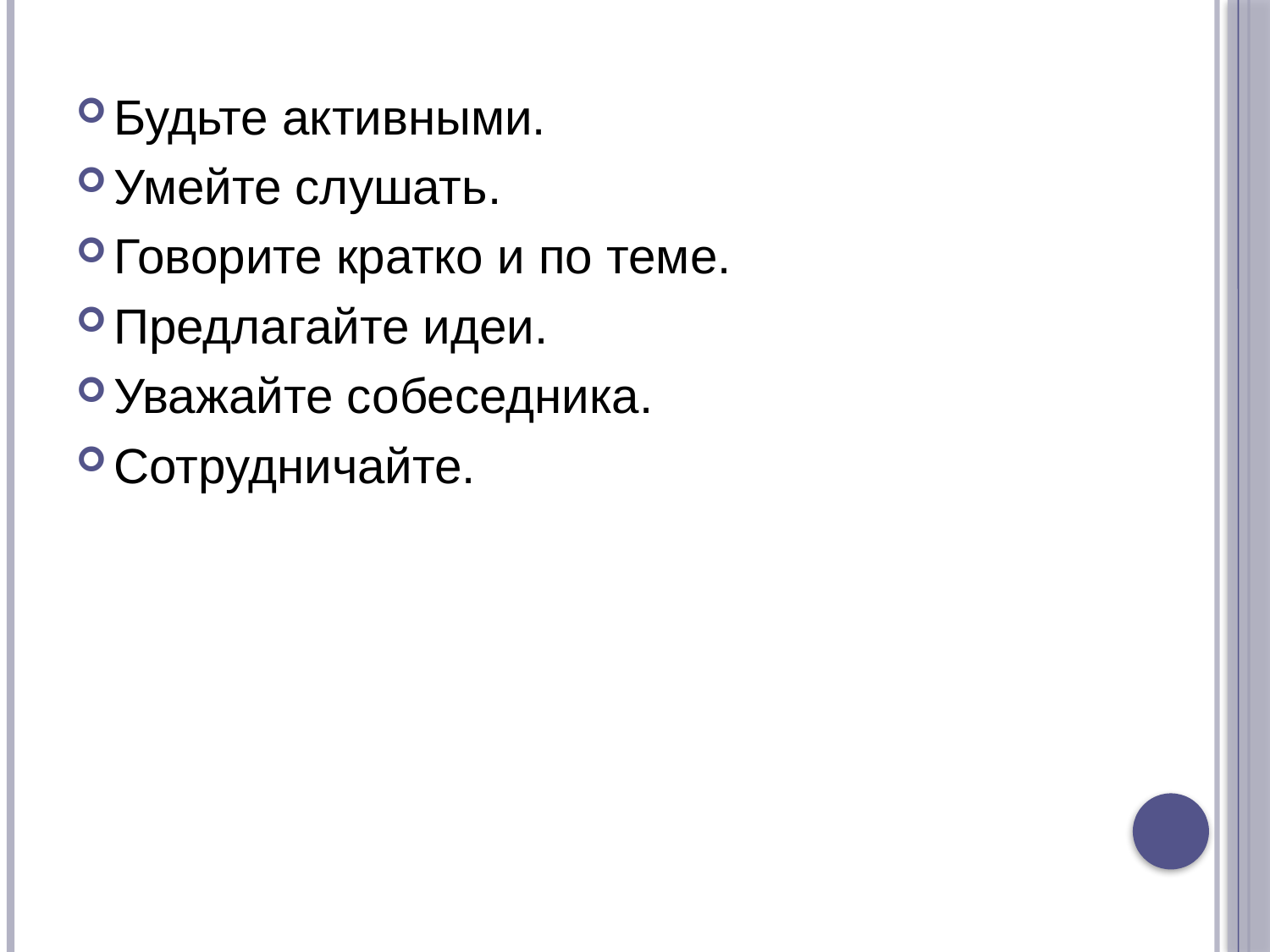

Будьте активными.
Умейте слушать.
Говорите кратко и по теме.
Предлагайте идеи.
Уважайте собеседника.
Сотрудничайте.